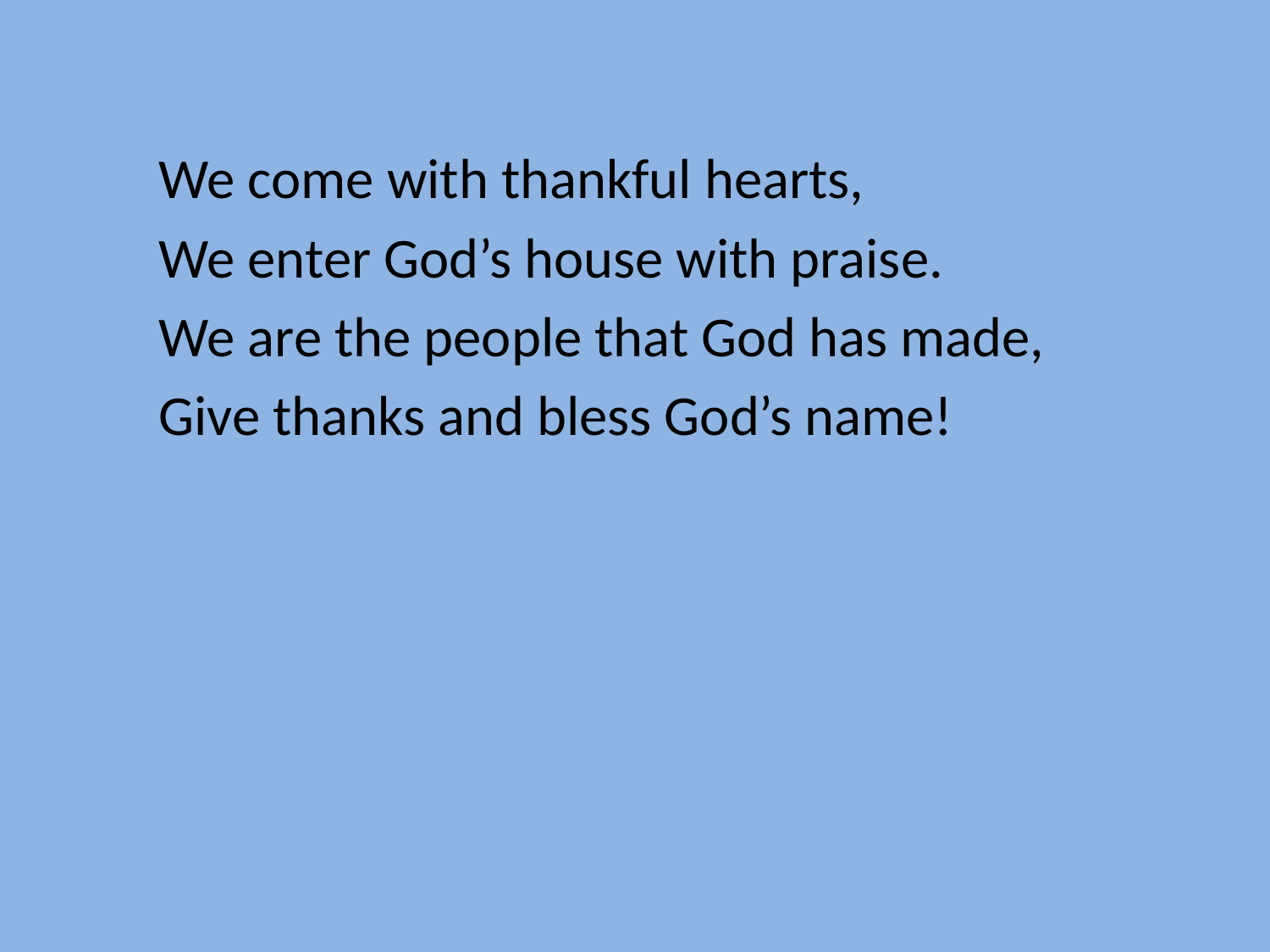

We come with thankful hearts,
We enter God’s house with praise.
We are the people that God has made,
Give thanks and bless God’s name!